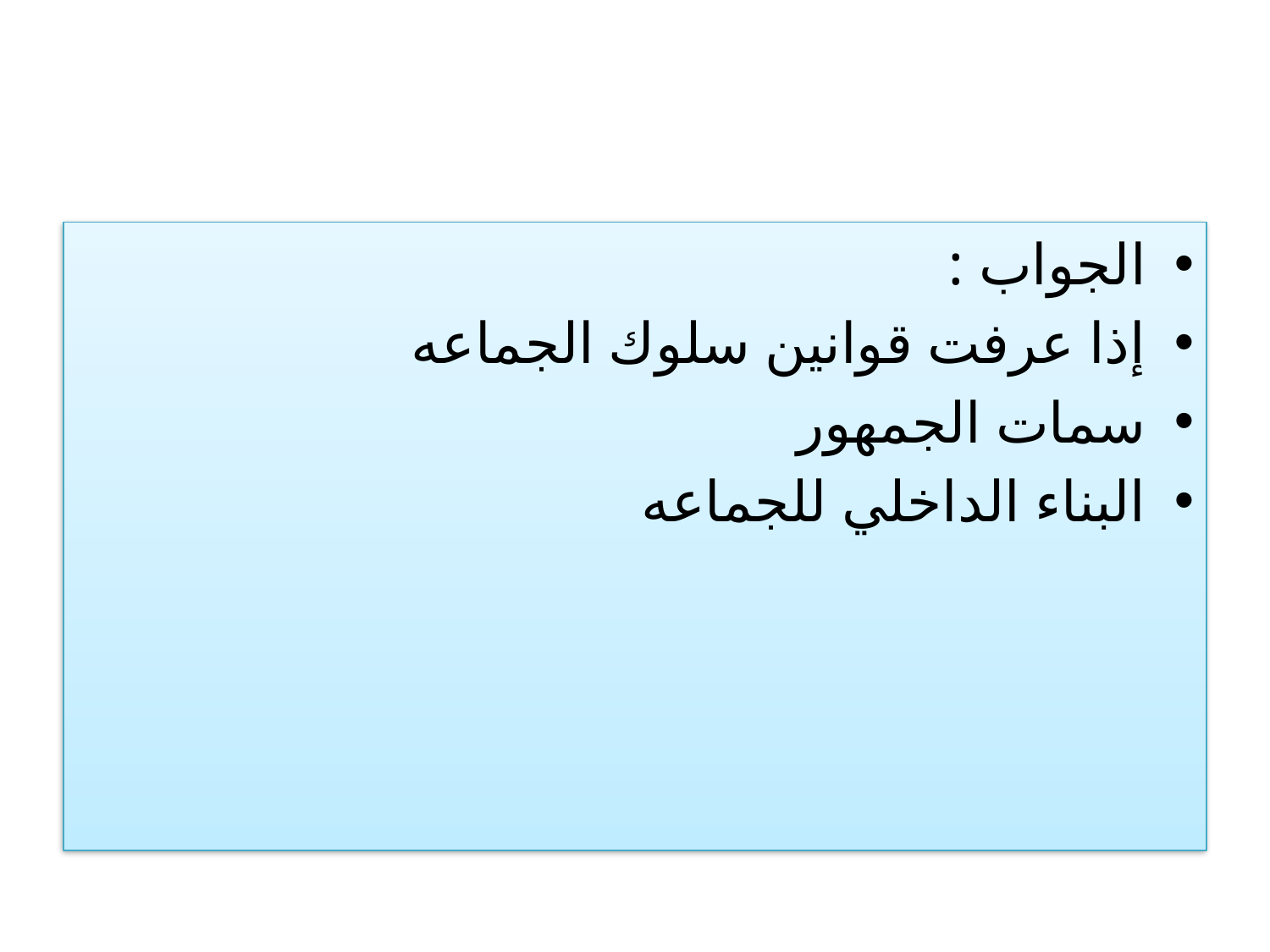

الجواب :
إذا عرفت قوانين سلوك الجماعه
سمات الجمهور
البناء الداخلي للجماعه